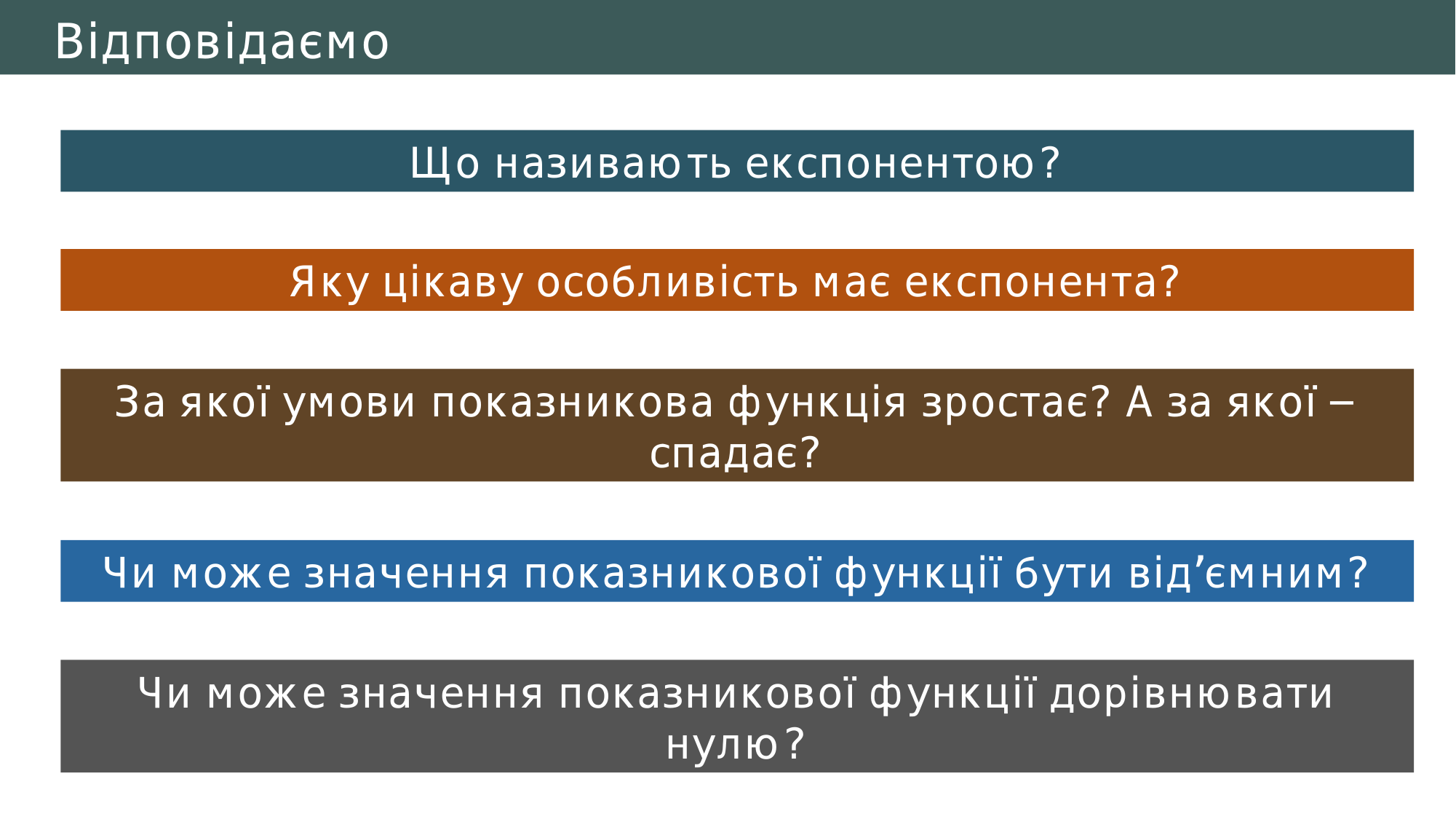

Відповідаємо
Що називають експонентою?
Яку цікаву особливість має експонента?
За якої умови показникова функція зростає? А за якої – спадає?
Чи може значення показникової функції бути від’ємним?
Чи може значення показникової функції дорівнювати нулю?